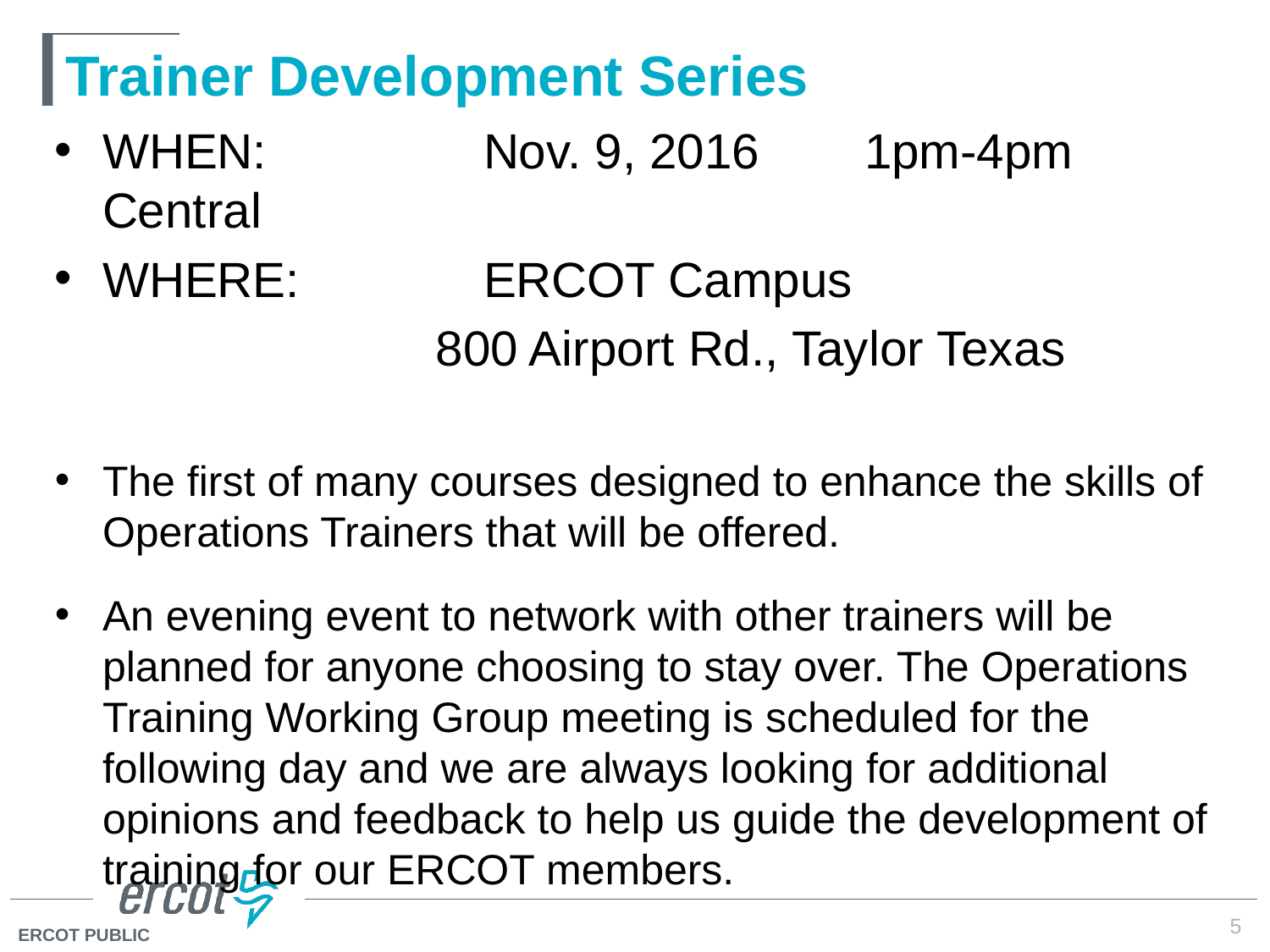

# Trainer Development Series
When:		Nov. 9, 2016	1pm-4pm Central
Where:		ERCOT Campus
			800 Airport Rd., Taylor Texas

The first of many courses designed to enhance the skills of Operations Trainers that will be offered.

An evening event to network with other trainers will be planned for anyone choosing to stay over. The Operations Training Working Group meeting is scheduled for the following day and we are always looking for additional opinions and feedback to help us guide the development of training for our ERCOT members.
5